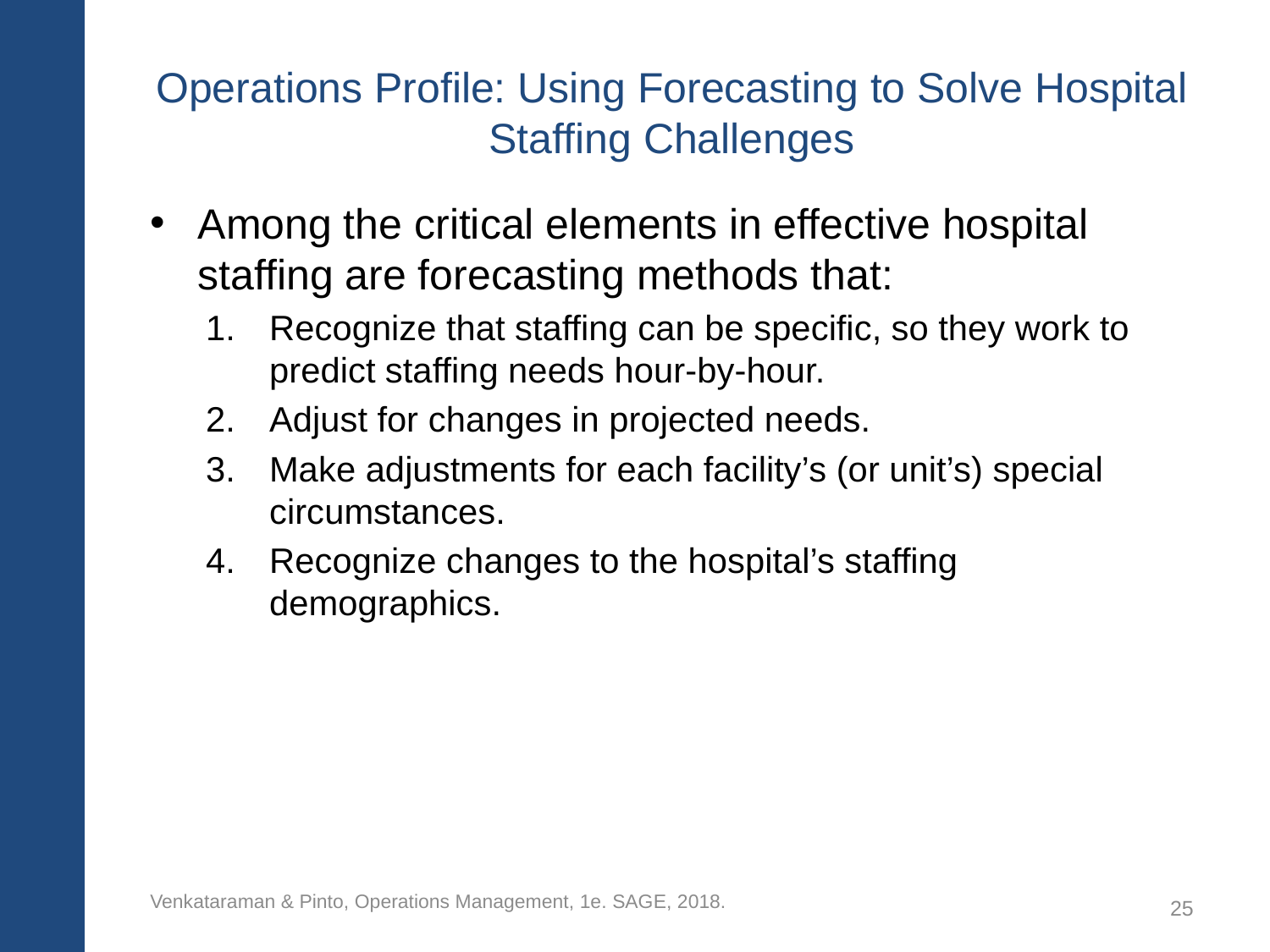

# Operations Profile: Using Forecasting to Solve Hospital Staffing Challenges
Among the critical elements in effective hospital staffing are forecasting methods that:
Recognize that staffing can be specific, so they work to predict staffing needs hour-by-hour.
Adjust for changes in projected needs.
Make adjustments for each facility’s (or unit’s) special circumstances.
Recognize changes to the hospital’s staffing demographics.
Venkataraman & Pinto, Operations Management, 1e. SAGE, 2018.
25